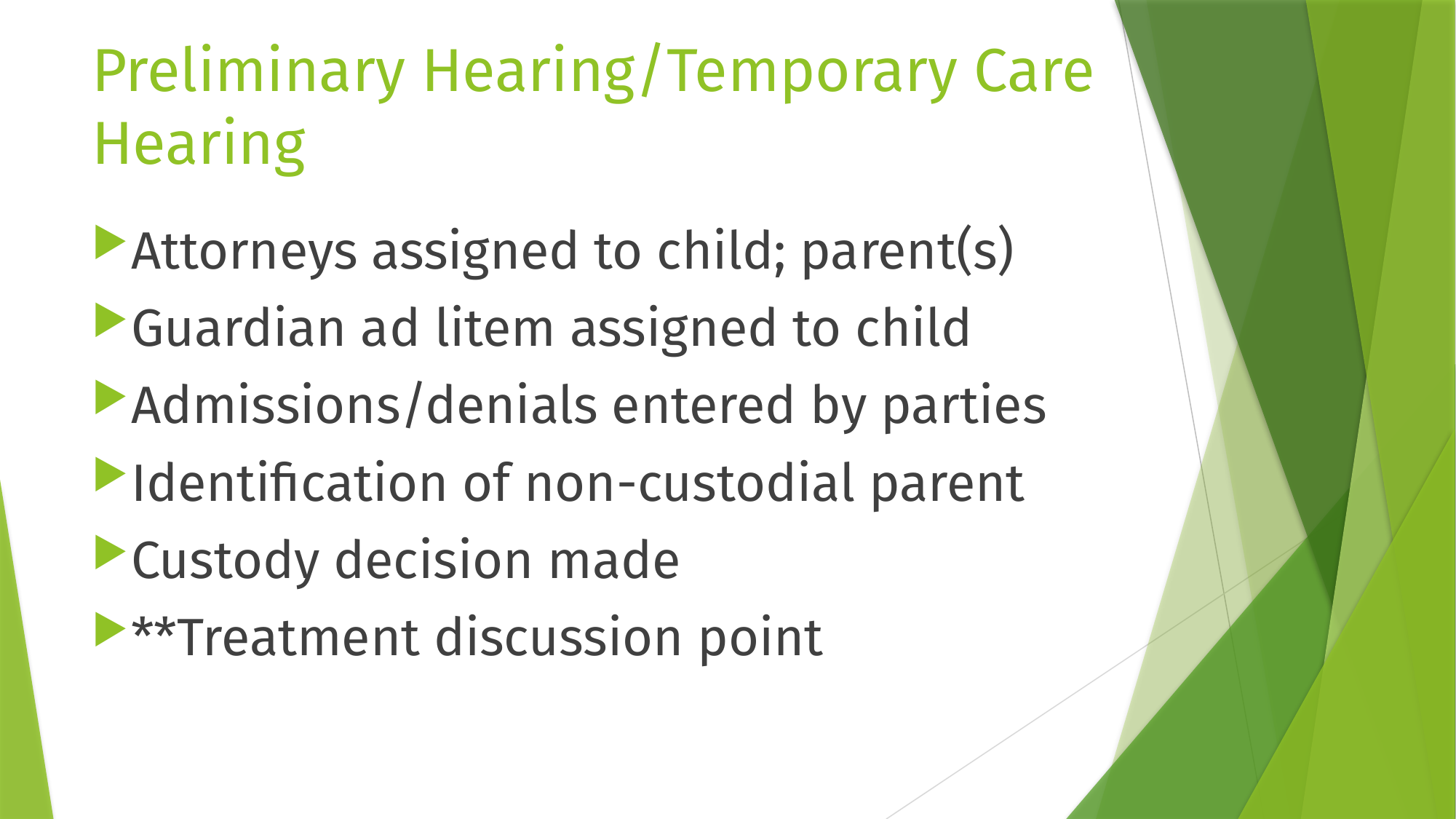

# Preliminary Hearing/Temporary Care Hearing
Attorneys assigned to child; parent(s)
Guardian ad litem assigned to child
Admissions/denials entered by parties
Identification of non-custodial parent
Custody decision made
**Treatment discussion point